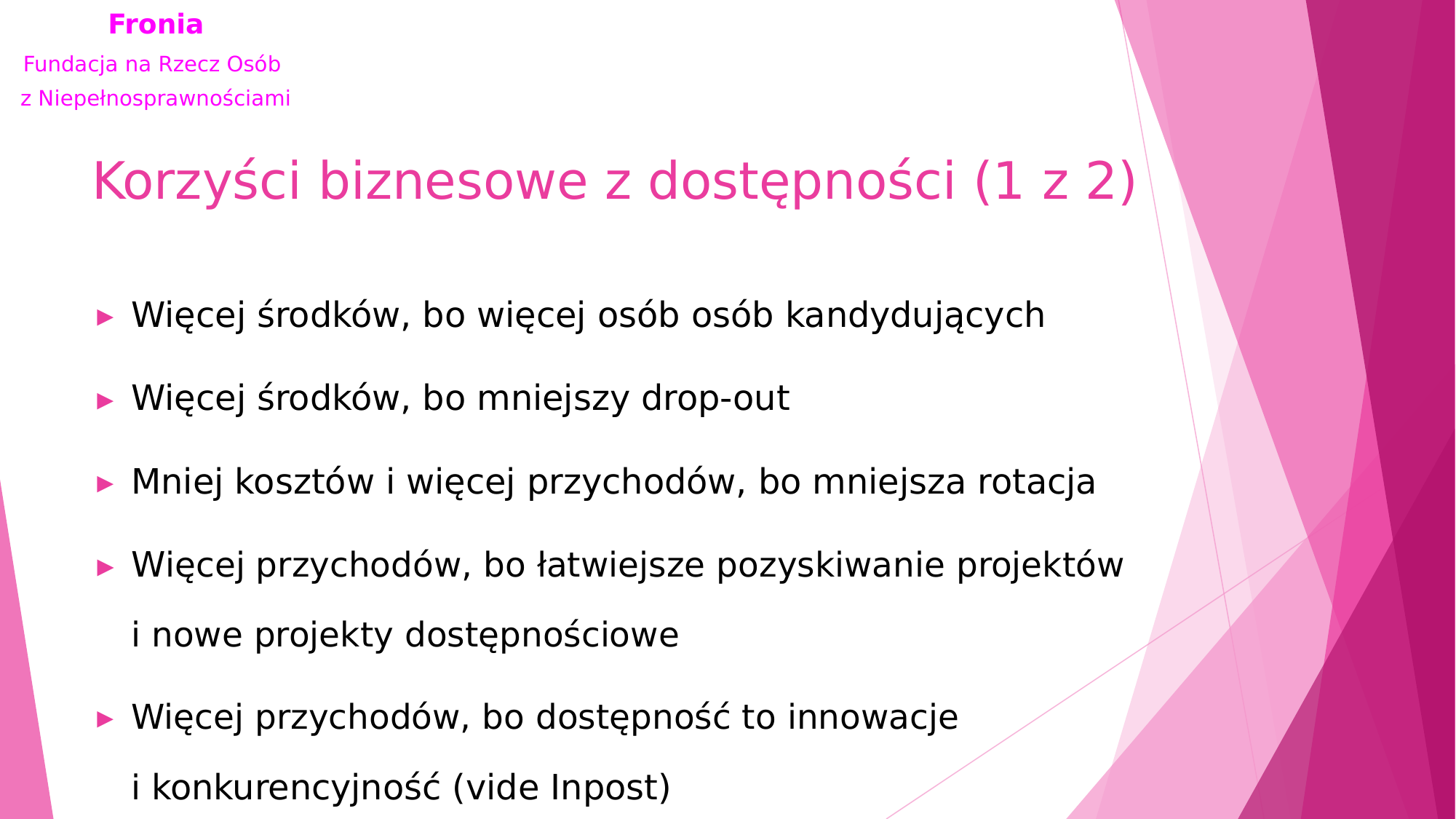

# Korzyści biznesowe z dostępności (1 z 2)
Więcej środków, bo więcej osób osób kandydujących
Więcej środków, bo mniejszy drop-out
Mniej kosztów i więcej przychodów, bo mniejsza rotacja
Więcej przychodów, bo łatwiejsze pozyskiwanie projektów i nowe projekty dostępnościowe
Więcej przychodów, bo dostępność to innowacje i konkurencyjność (vide Inpost)